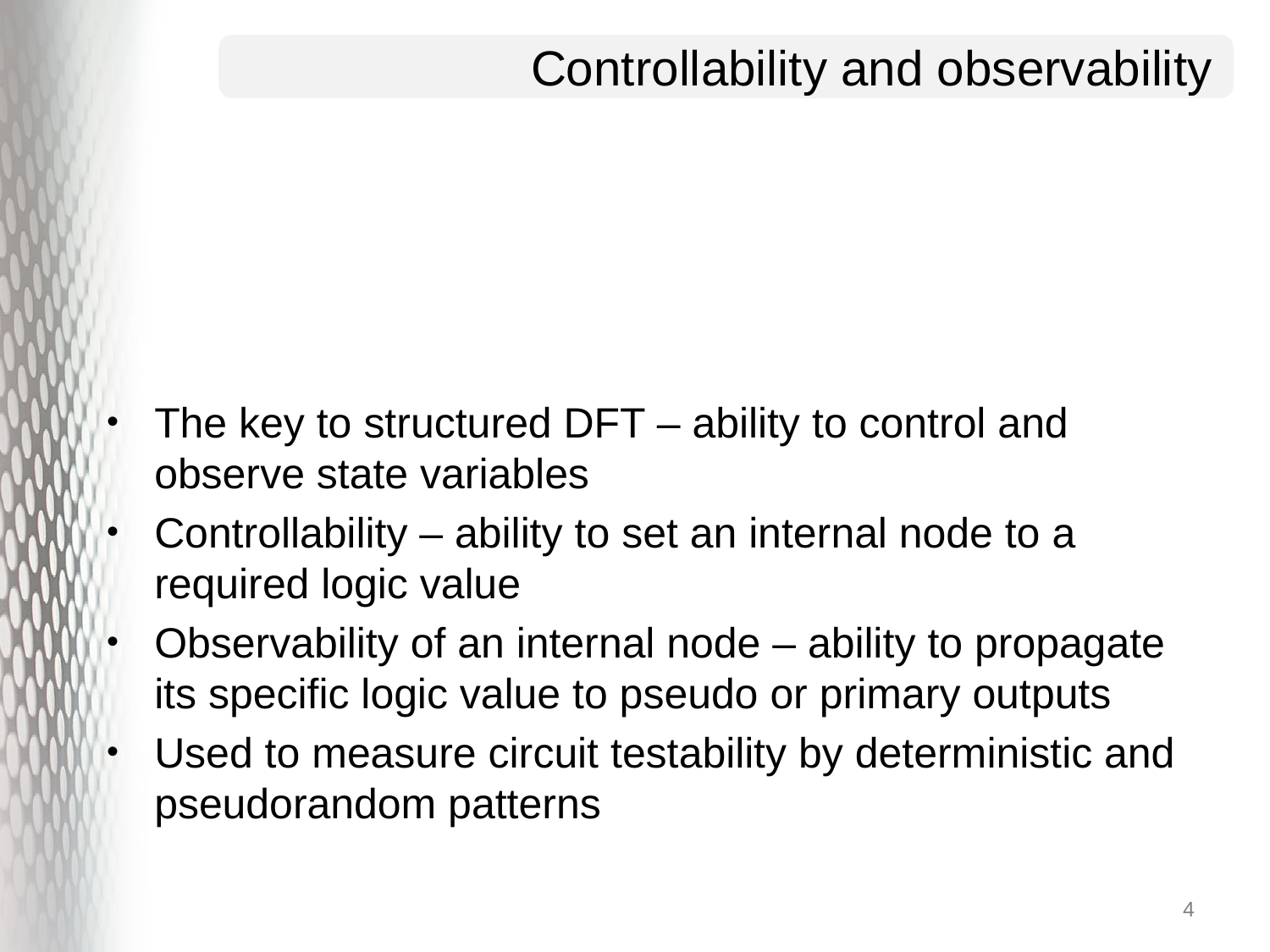

# Controllability and observability
The key to structured DFT – ability to control and observe state variables
Controllability – ability to set an internal node to a required logic value
Observability of an internal node – ability to propagate its specific logic value to pseudo or primary outputs
Used to measure circuit testability by deterministic and pseudorandom patterns